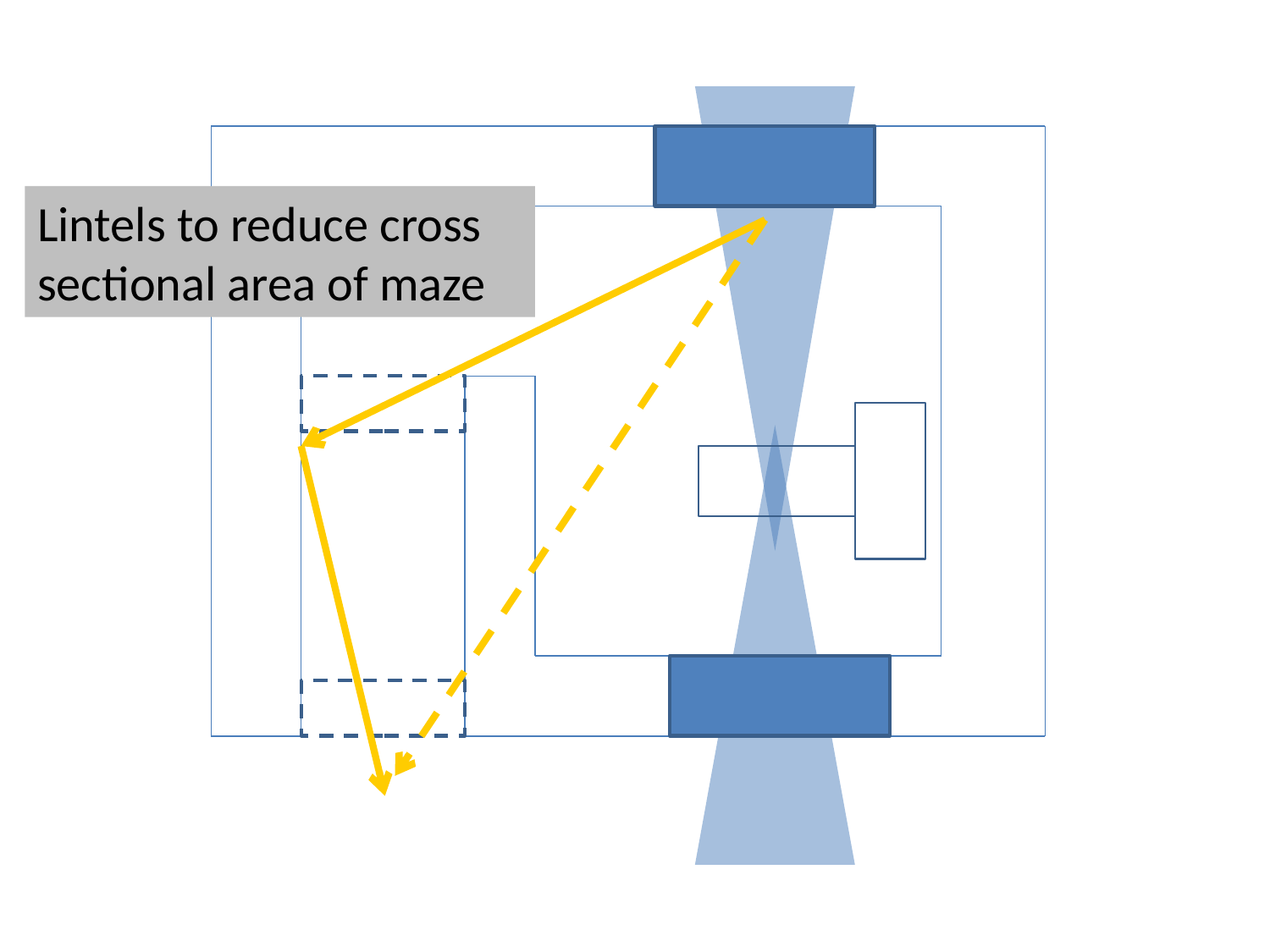

Lintels to reduce cross sectional area of maze